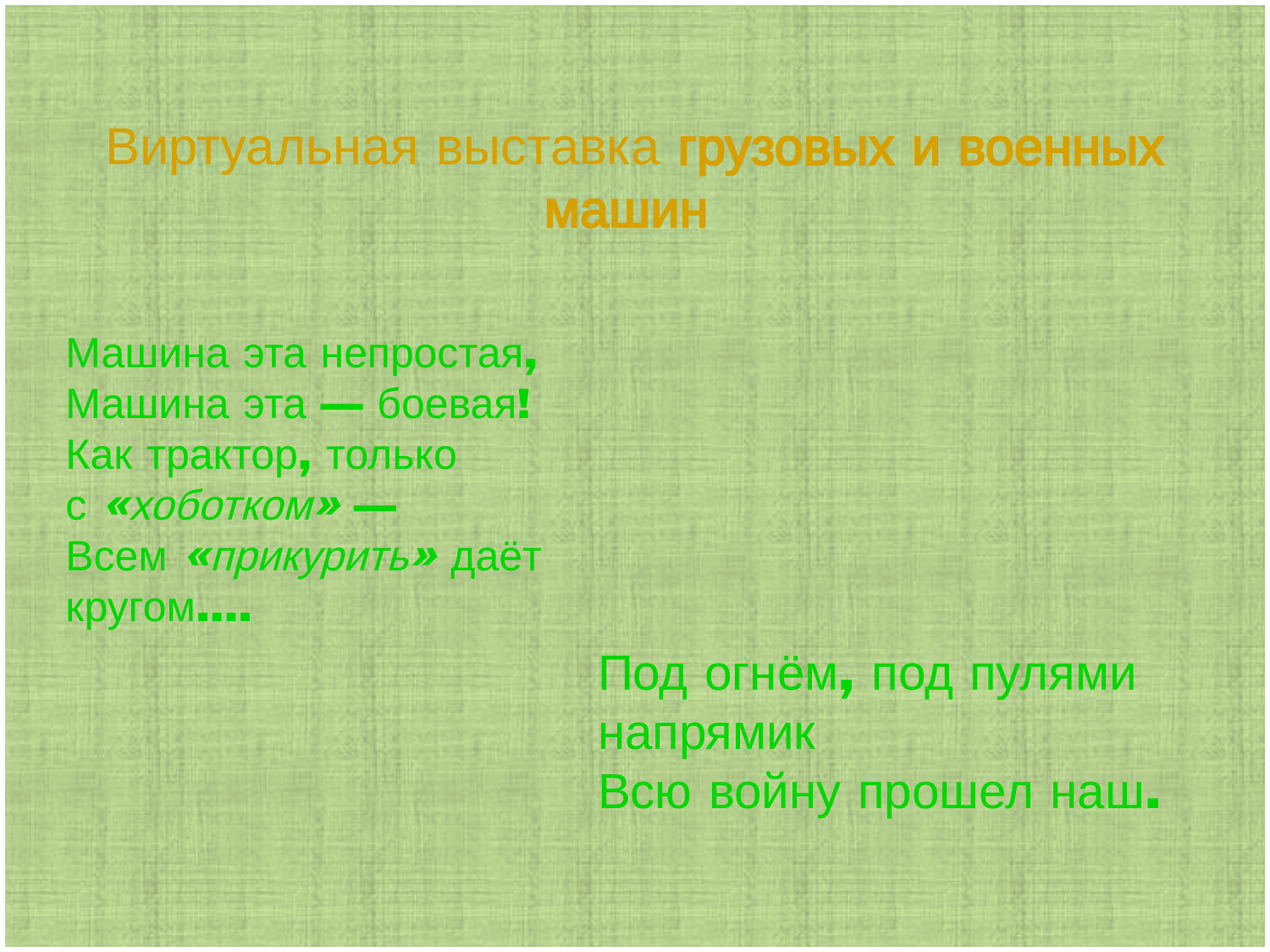

# Виртуальная выставка грузовых и военных машин
Машина эта непростая,
Машина эта — боевая!
Как трактор, только с «хоботком» — Всем «прикурить» даёт кругом….
Под огнём, под пулями напрямик
Всю войну прошел наш.